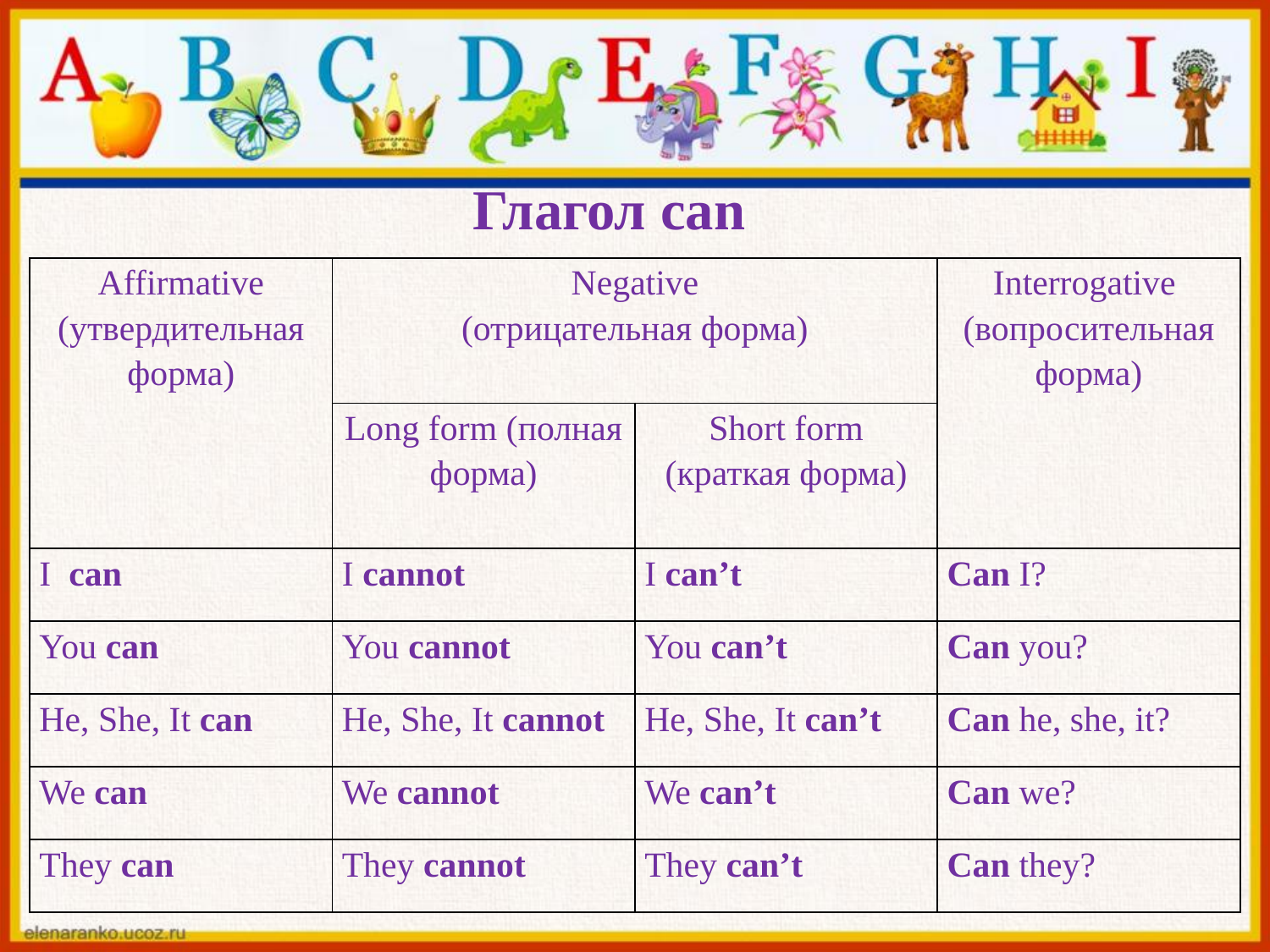

# Глагол can
| Affirmative (утвердительная форма) | Negative (отрицательная форма) |  | Interrogative (вопросительная форма) |
| --- | --- | --- | --- |
|  | Long form (полная форма) | Short form (краткая форма) |  |
| I can | I cannot | I can’t | Can I? |
| You can | You cannot | You can’t | Can you? |
| He, She, It can | He, She, It cannot | He, She, It can’t | Can he, she, it? |
| We can | We cannot | We can’t | Can we? |
| They can | They cannot | They can’t | Can they? |